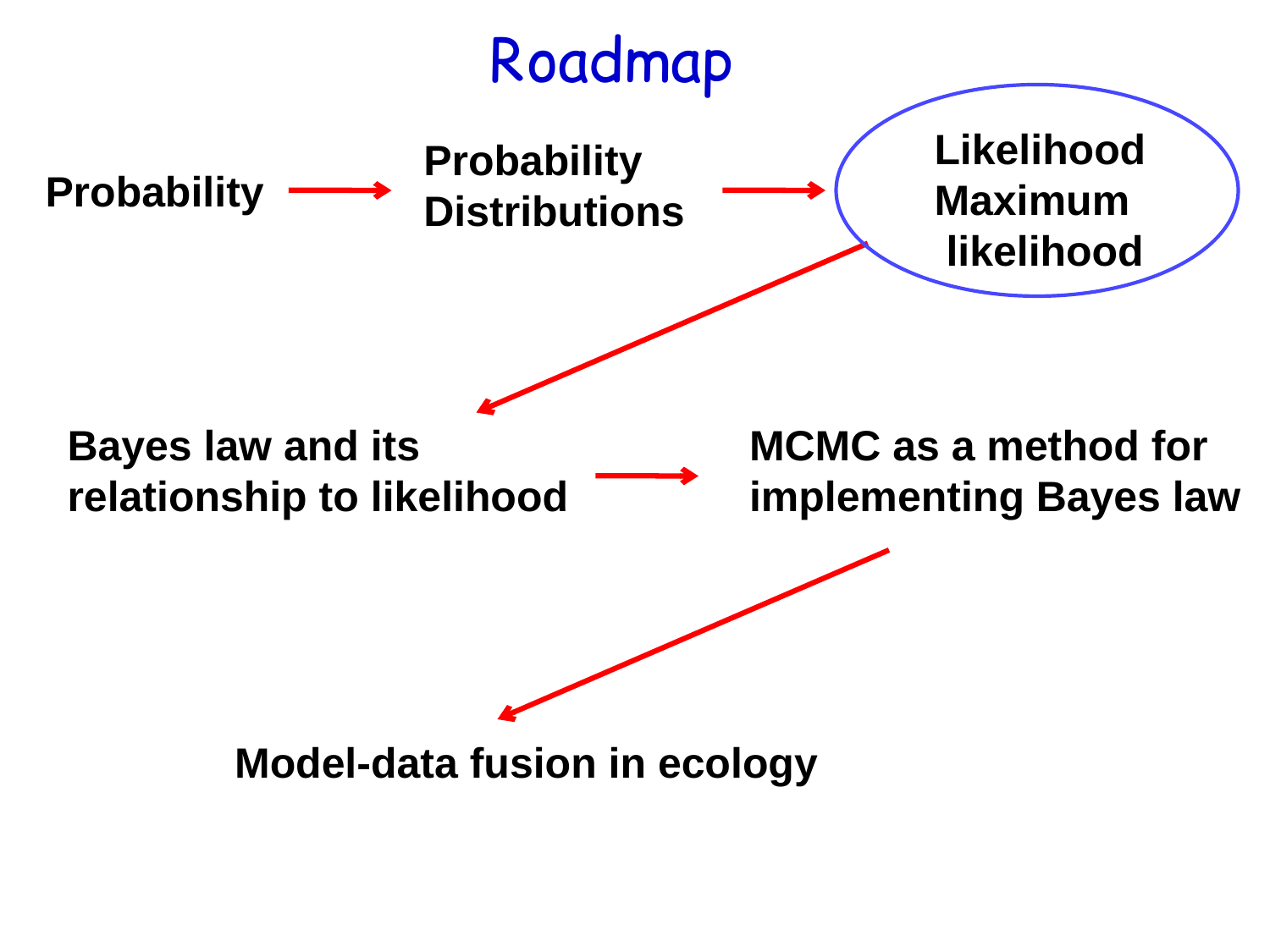

# Roadmap

Likelihood
Maximum
 likelihood
Probability
Distributions
Probability
Bayes law and its
relationship to likelihood
MCMC as a method for
implementing Bayes law
Model-data fusion in ecology